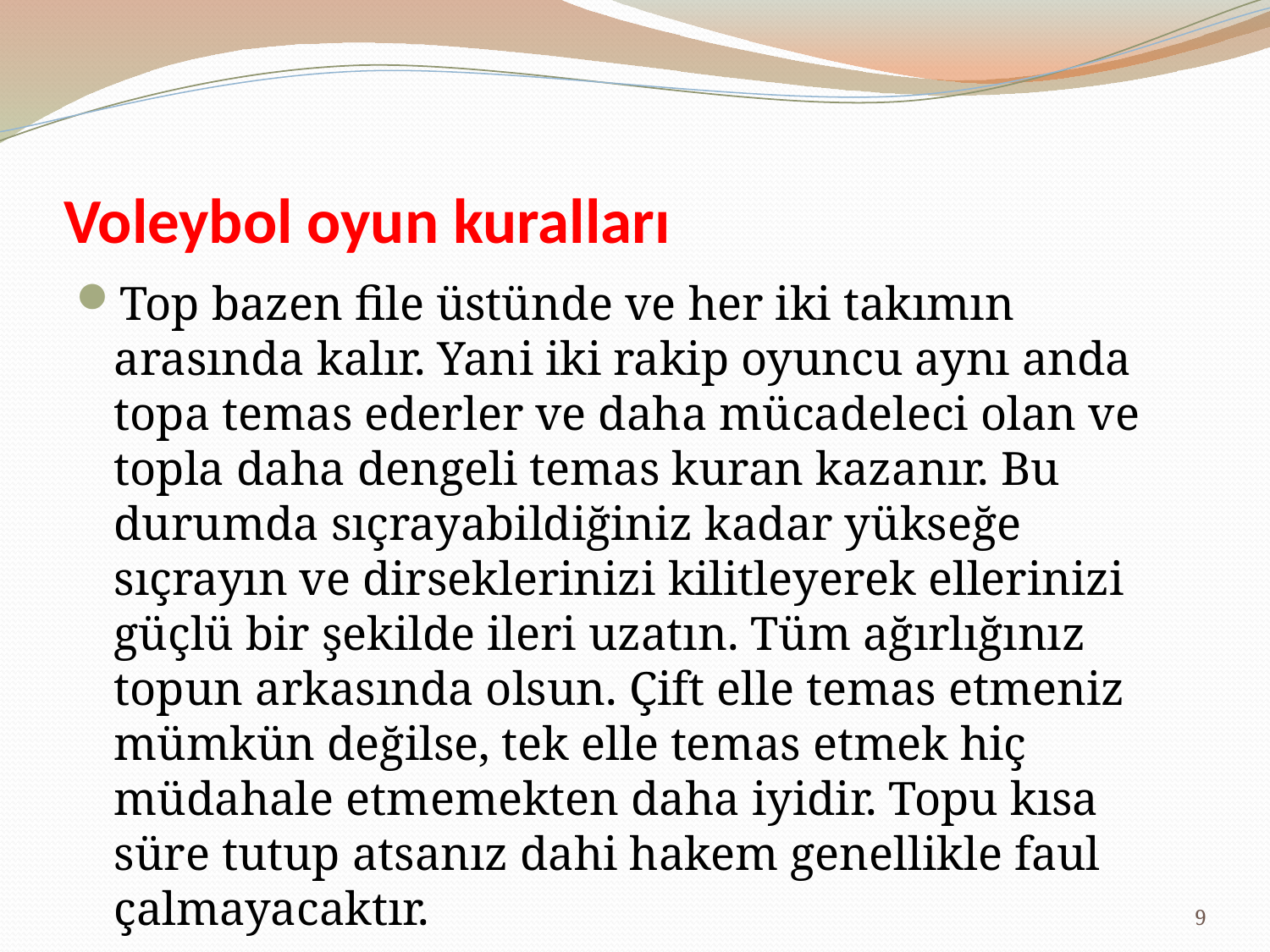

# Voleybol oyun kuralları
Top bazen file üstünde ve her iki takımın arasında kalır. Yani iki rakip oyuncu aynı anda topa temas ederler ve daha mücadeleci olan ve topla daha dengeli temas kuran kazanır. Bu durumda sıçrayabildiğiniz kadar yükseğe sıçrayın ve dirseklerinizi kilitleyerek ellerinizi güçlü bir şekilde ileri uzatın. Tüm ağırlığınız topun arkasında olsun. Çift elle temas etmeniz mümkün değilse, tek elle temas etmek hiç müdahale etmemekten daha iyidir. Topu kısa süre tutup atsanız dahi hakem genellikle faul çalmayacaktır.
9